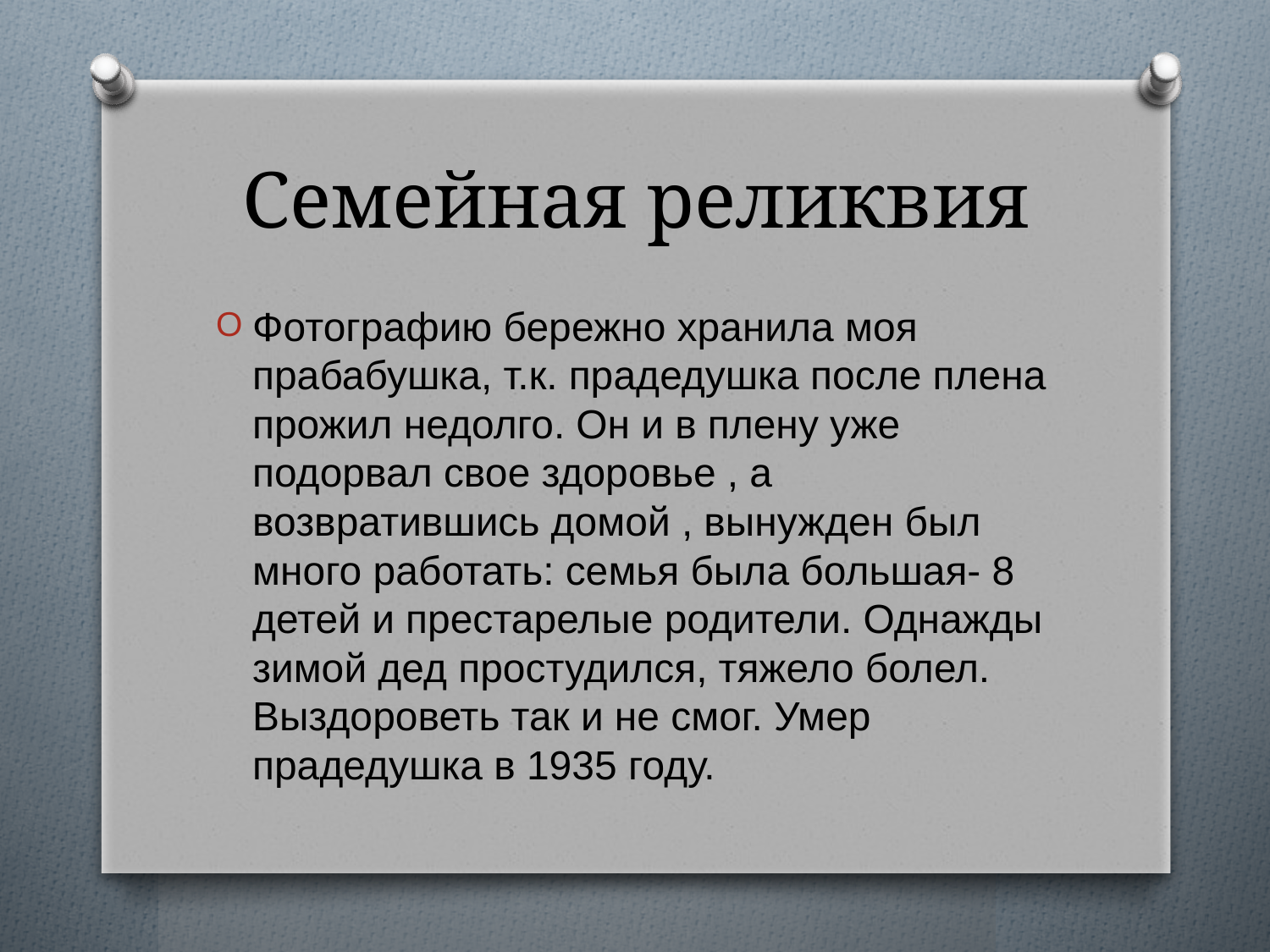

# Семейная реликвия
Фотографию бережно хранила моя прабабушка, т.к. прадедушка после плена прожил недолго. Он и в плену уже подорвал свое здоровье , а возвратившись домой , вынужден был много работать: семья была большая- 8 детей и престарелые родители. Однажды зимой дед простудился, тяжело болел. Выздороветь так и не смог. Умер прадедушка в 1935 году.